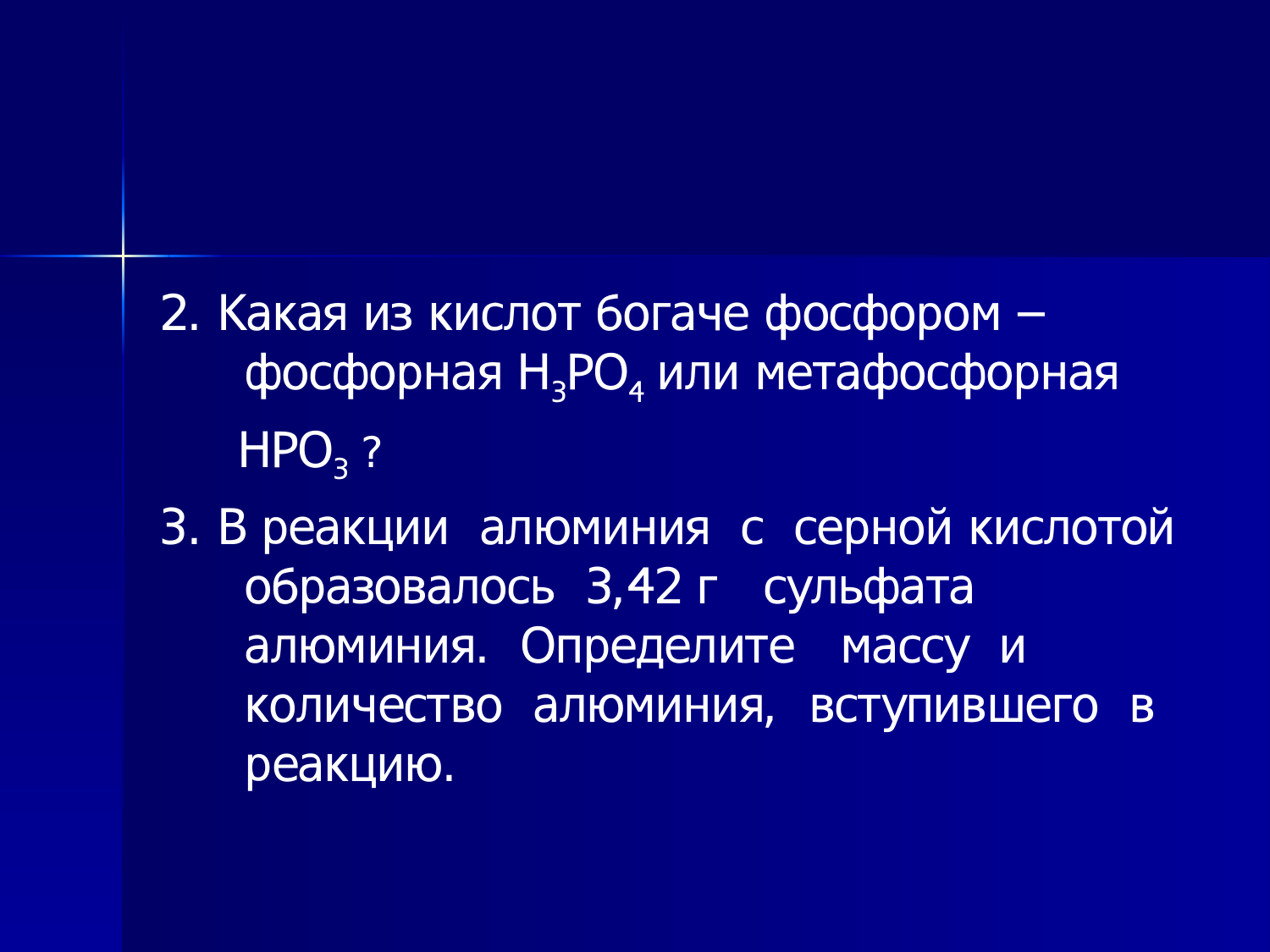

#
2. Какая из кислот богаче фосфором –фосфорная H3PO4 или метафосфорная
     HPO3 ?
3. В реакции  алюминия  с  серной кислотой образовалось  3,42 г   сульфата алюминия.  Определите   массу  и количество  алюминия,  вступившего  в реакцию.